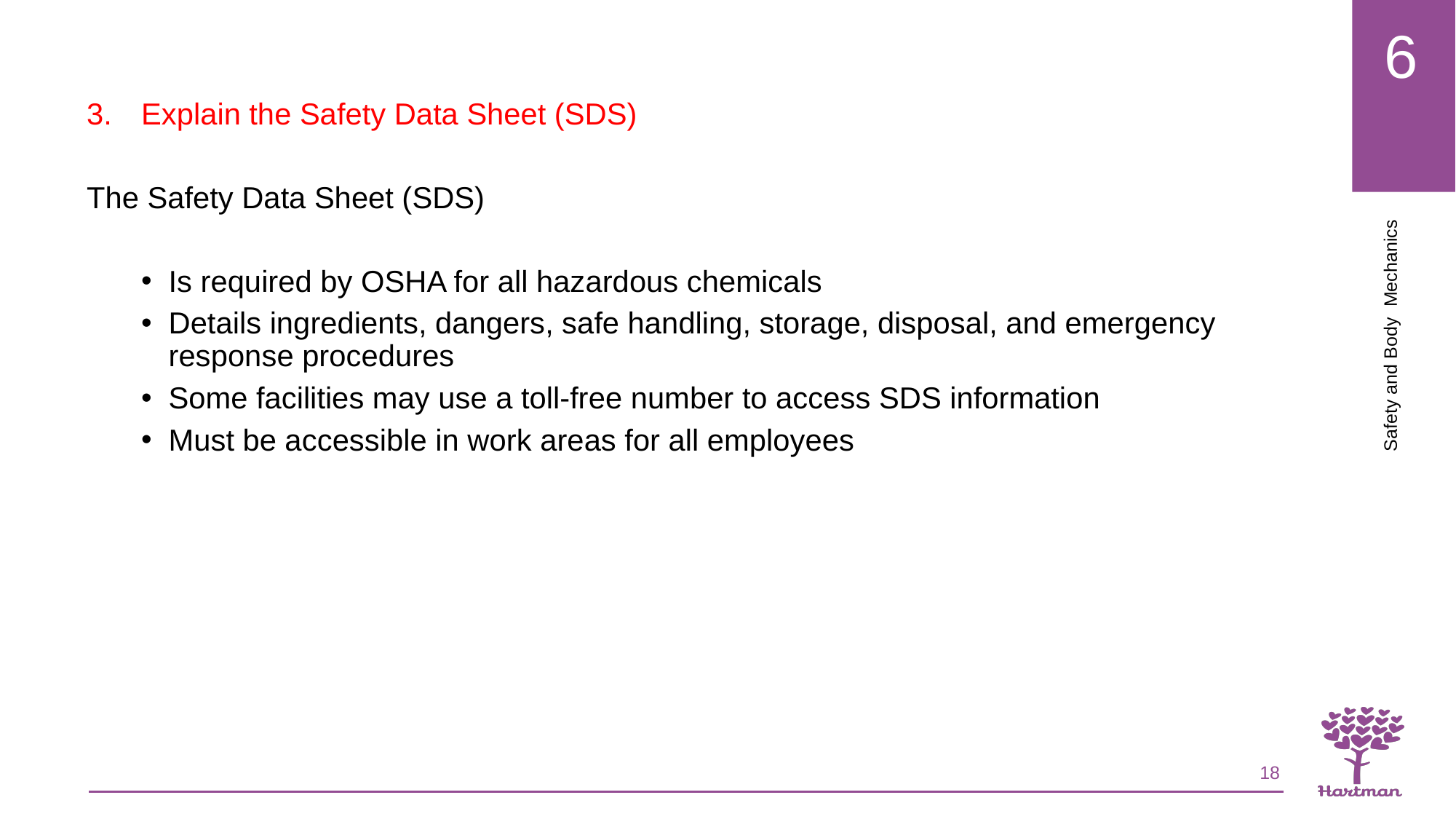

Explain the Safety Data Sheet (SDS)

The Safety Data Sheet (SDS)

Is required by OSHA for all hazardous chemicals
Details ingredients, dangers, safe handling, storage, disposal, and emergency response procedures
Some facilities may use a toll-free number to access SDS information
Must be accessible in work areas for all employees

18